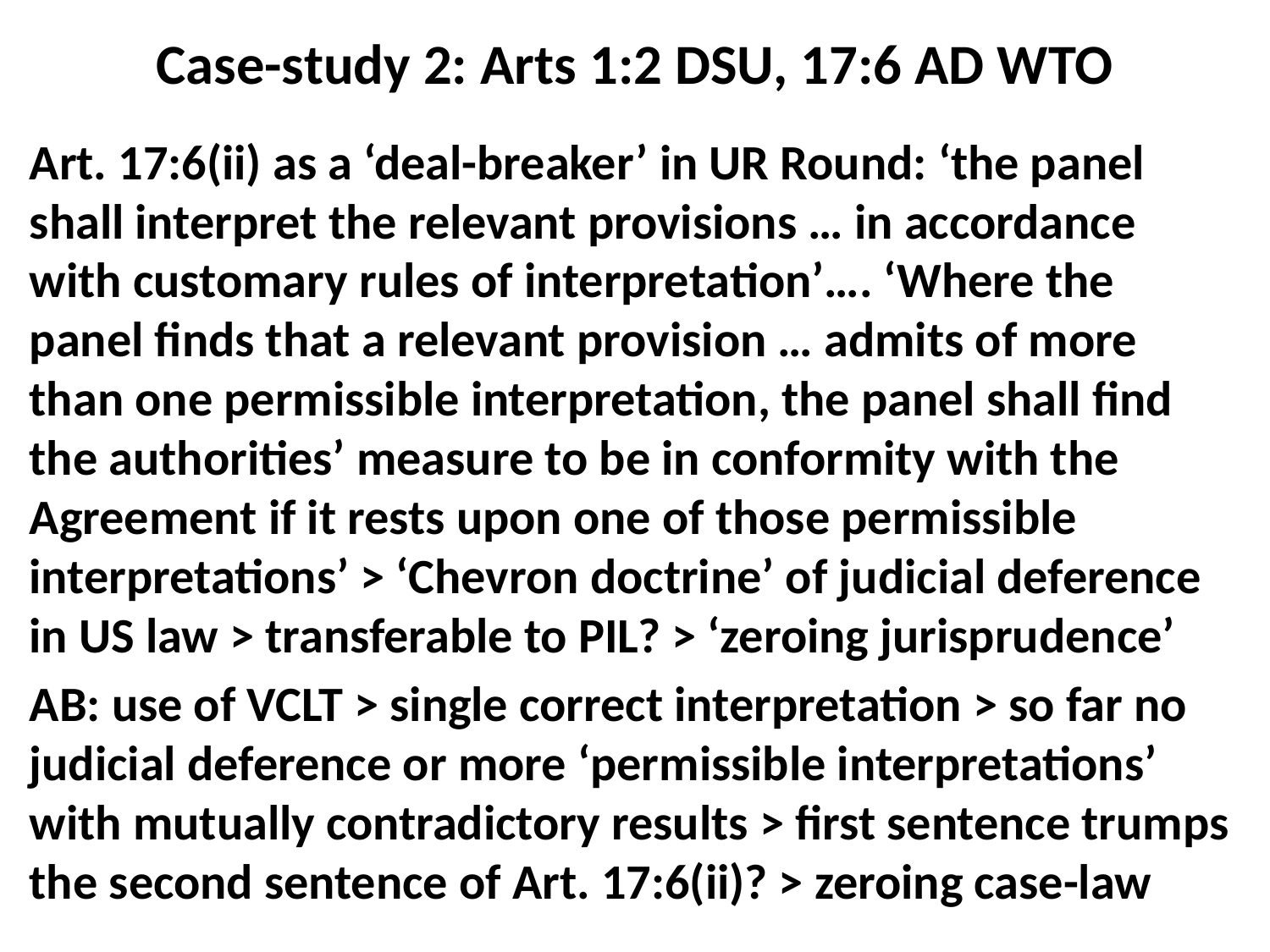

# Case-study 2: Arts 1:2 DSU, 17:6 AD WTO
Art. 17:6(ii) as a ‘deal-breaker’ in UR Round: ‘the panel shall interpret the relevant provisions … in accordance with customary rules of interpretation’…. ‘Where the panel finds that a relevant provision … admits of more than one permissible interpretation, the panel shall find the authorities’ measure to be in conformity with the Agreement if it rests upon one of those permissible interpretations’ > ‘Chevron doctrine’ of judicial deference in US law > transferable to PIL? > ‘zeroing jurisprudence’
AB: use of VCLT > single correct interpretation > so far no judicial deference or more ‘permissible interpretations’ with mutually contradictory results > first sentence trumps the second sentence of Art. 17:6(ii)? > zeroing case-law